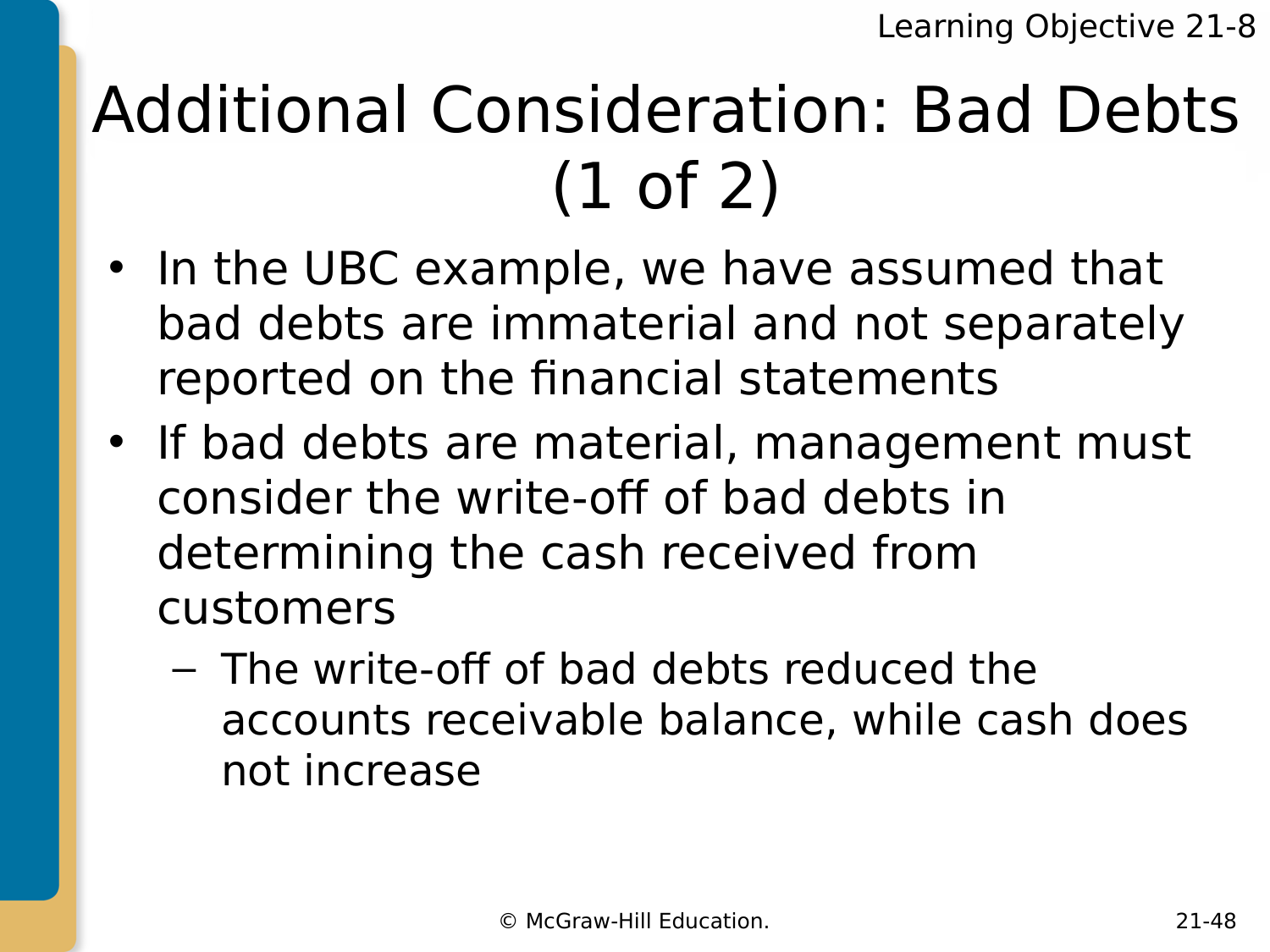

Learning Objective 21-8
# Additional Consideration: Bad Debts (1 of 2)
In the UBC example, we have assumed that bad debts are immaterial and not separately reported on the financial statements
If bad debts are material, management must consider the write-off of bad debts in determining the cash received from customers
The write-off of bad debts reduced the accounts receivable balance, while cash does not increase